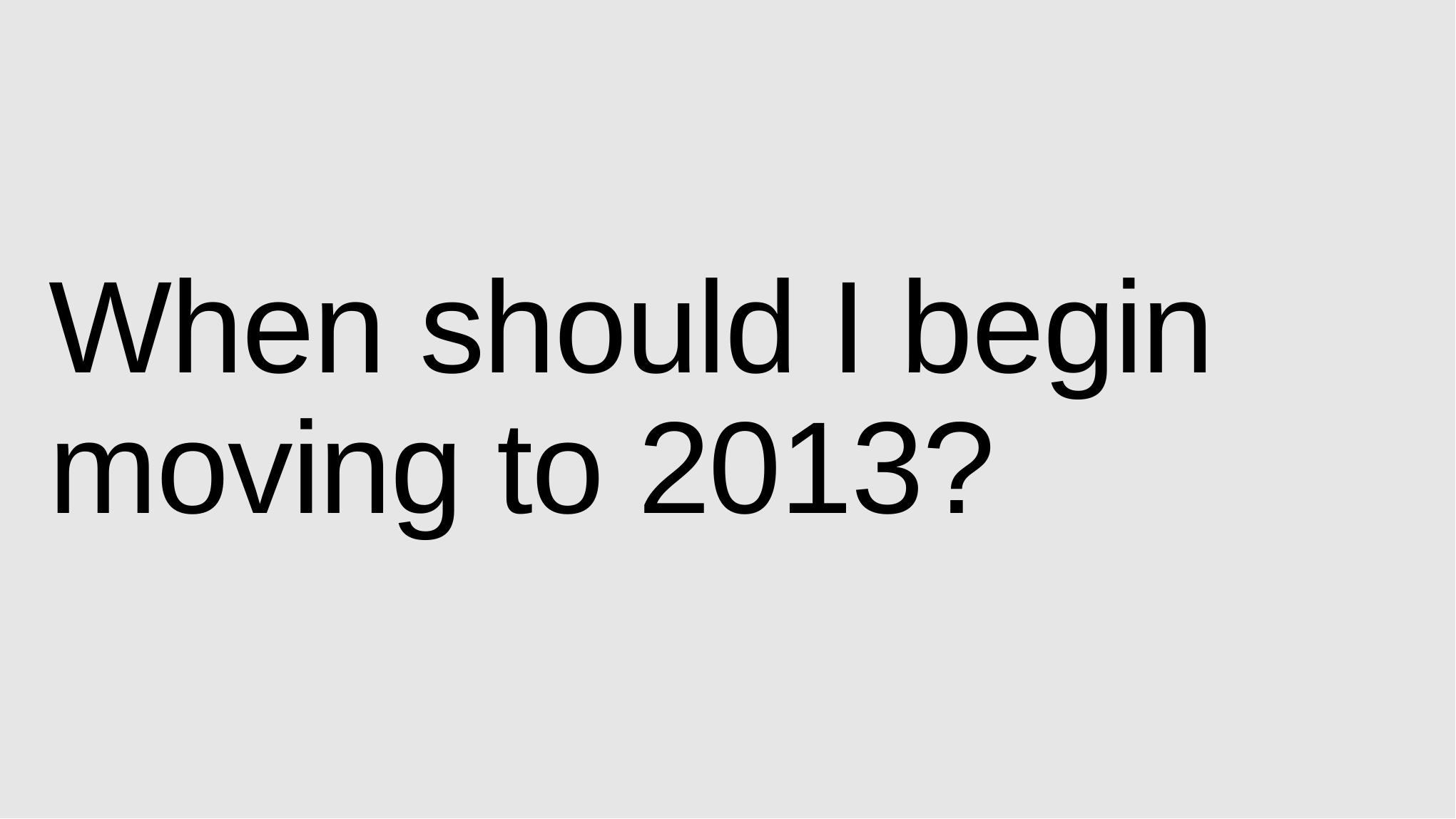

# When should I begin moving to 2013?